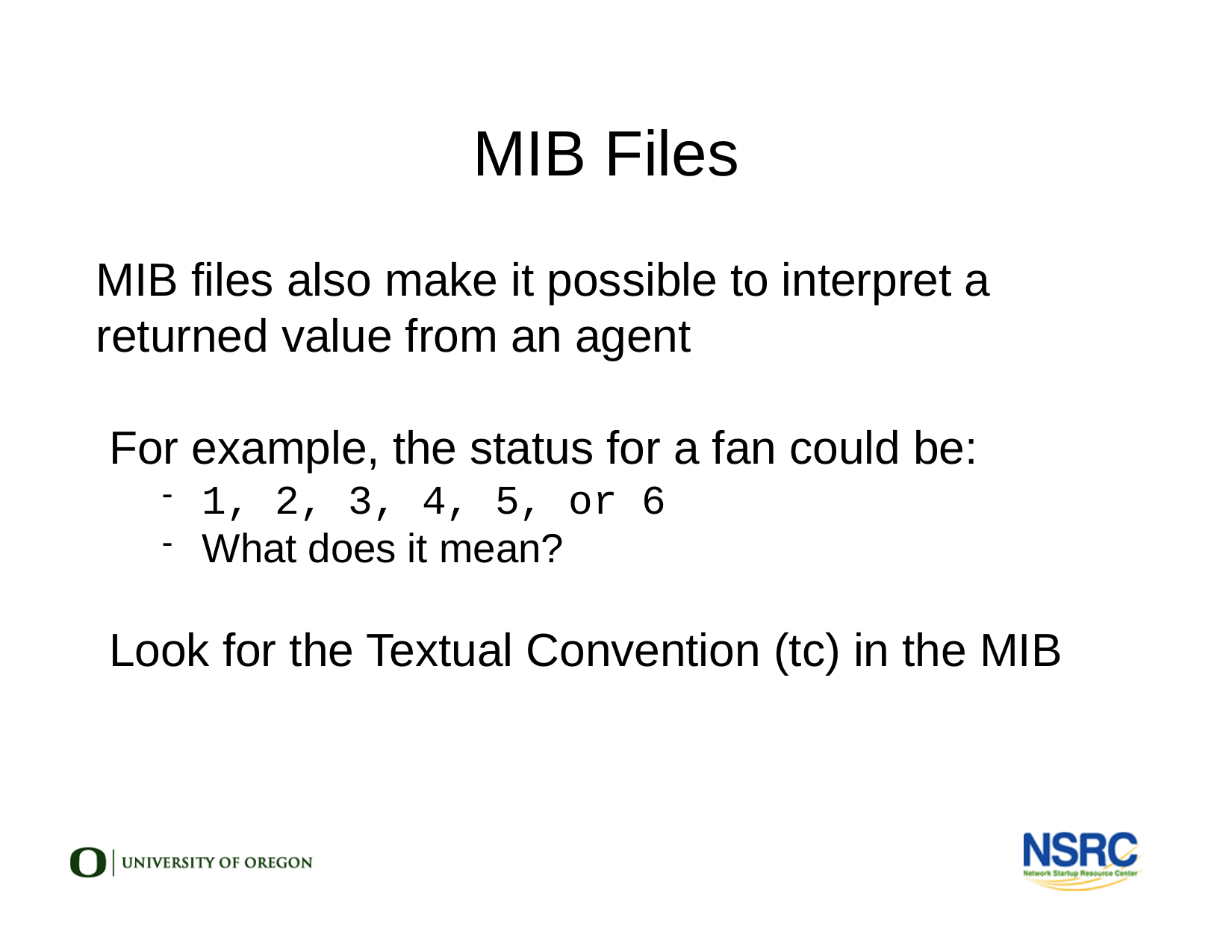

MIB Files
MIB files also make it possible to interpret a returned value from an agent
For example, the status for a fan could be:
1, 2, 3, 4, 5, or 6
What does it mean?
Look for the Textual Convention (tc) in the MIB